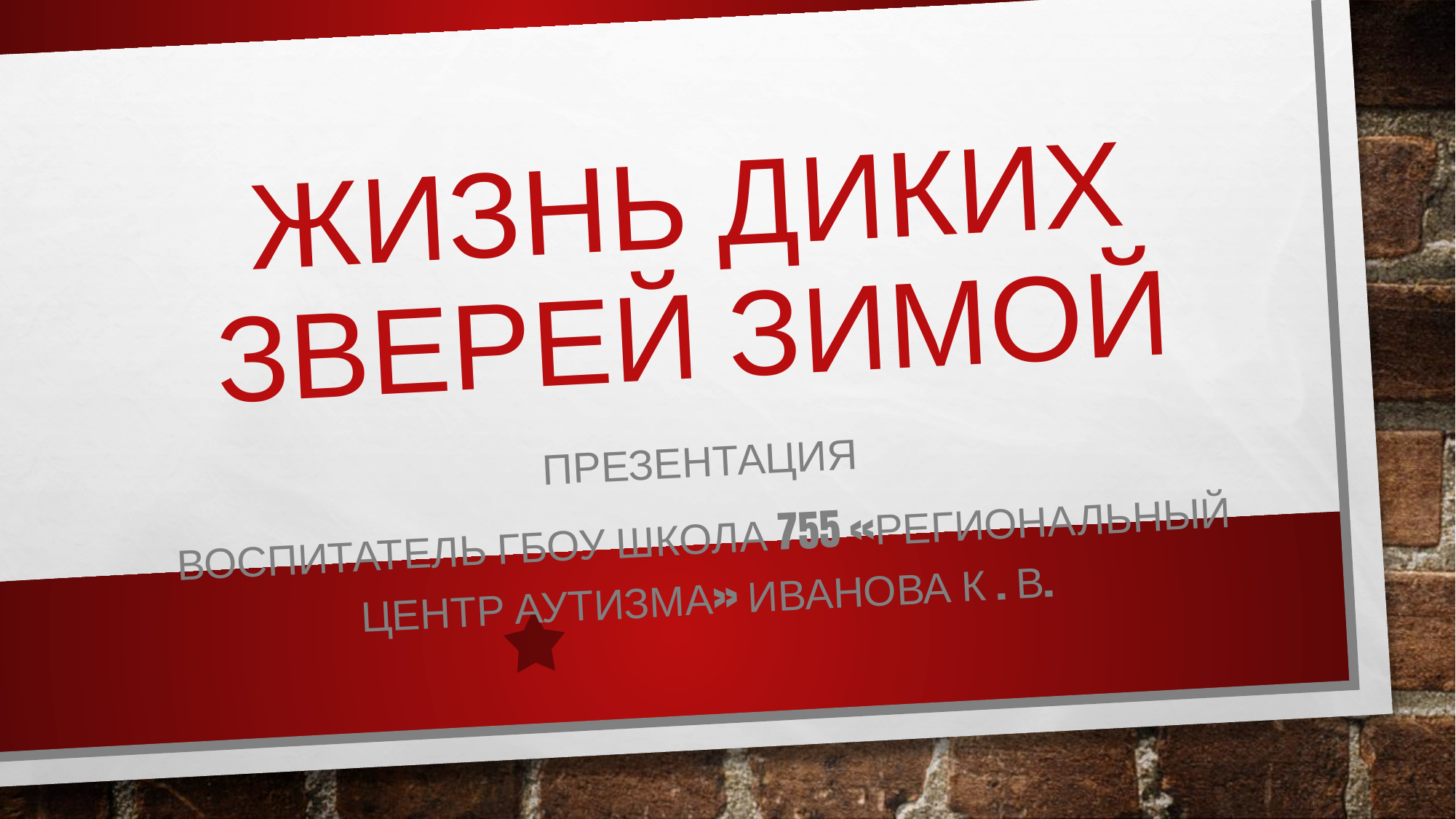

# Жизнь диких зверей зимой
Презентация
Воспитатель ГБОУ школа 755 «Региональный центр аутизма» Иванова К . в.